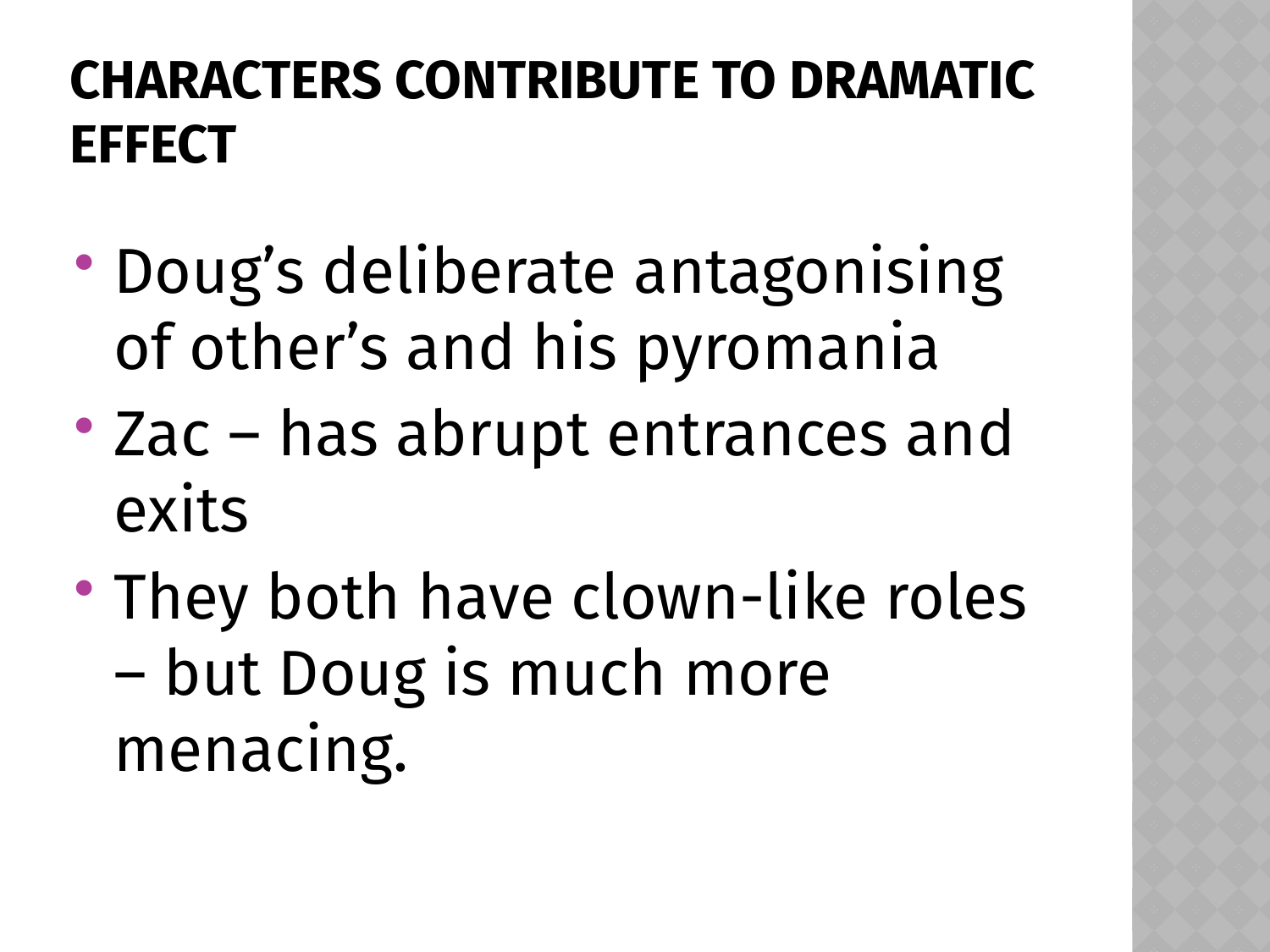

# Characters contribute to dramatic effect
Doug’s deliberate antagonising of other’s and his pyromania
Zac – has abrupt entrances and exits
They both have clown-like roles – but Doug is much more menacing.